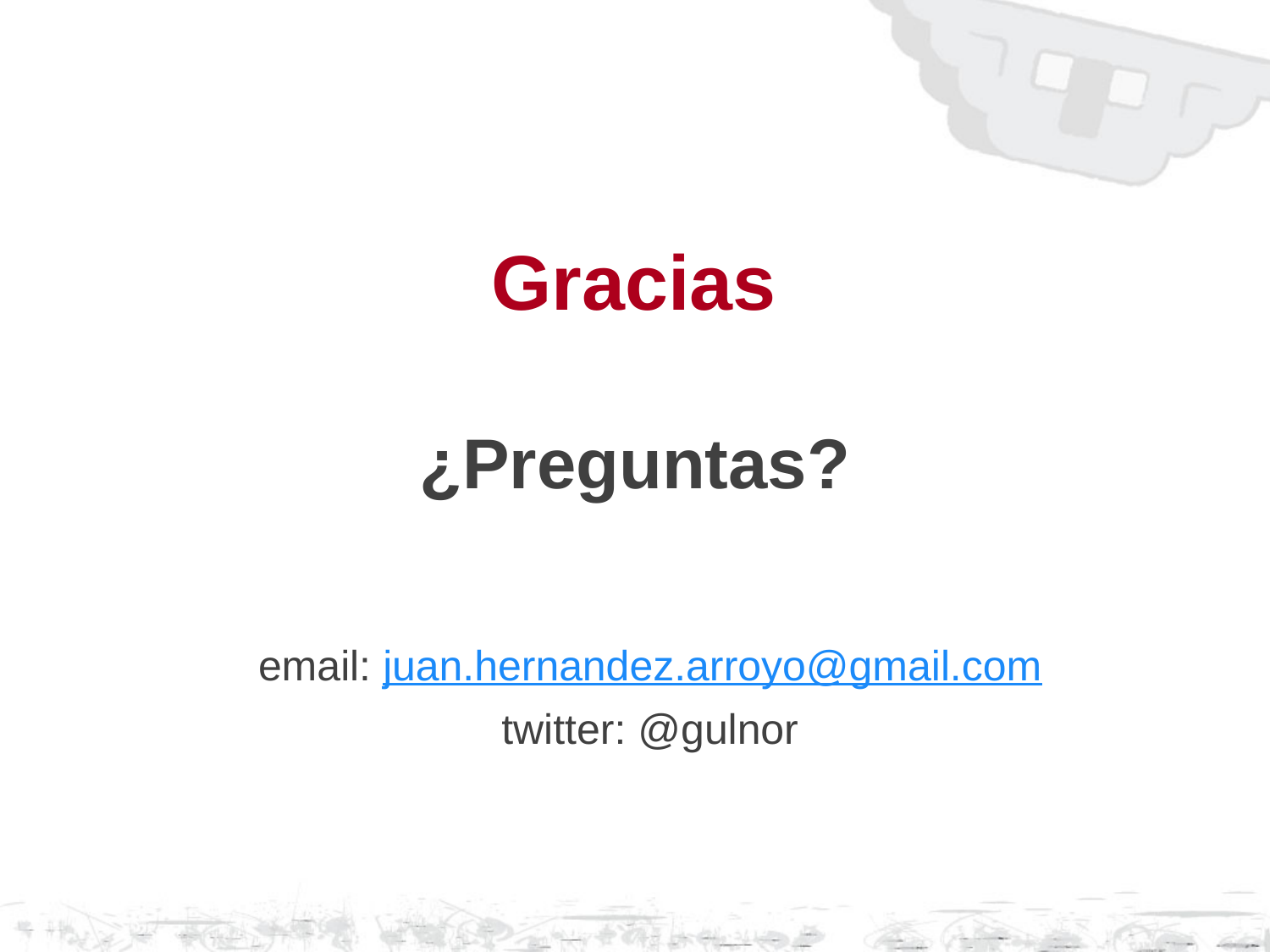

# Gracias
¿Preguntas?
email: juan.hernandez.arroyo@gmail.com
twitter: @gulnor